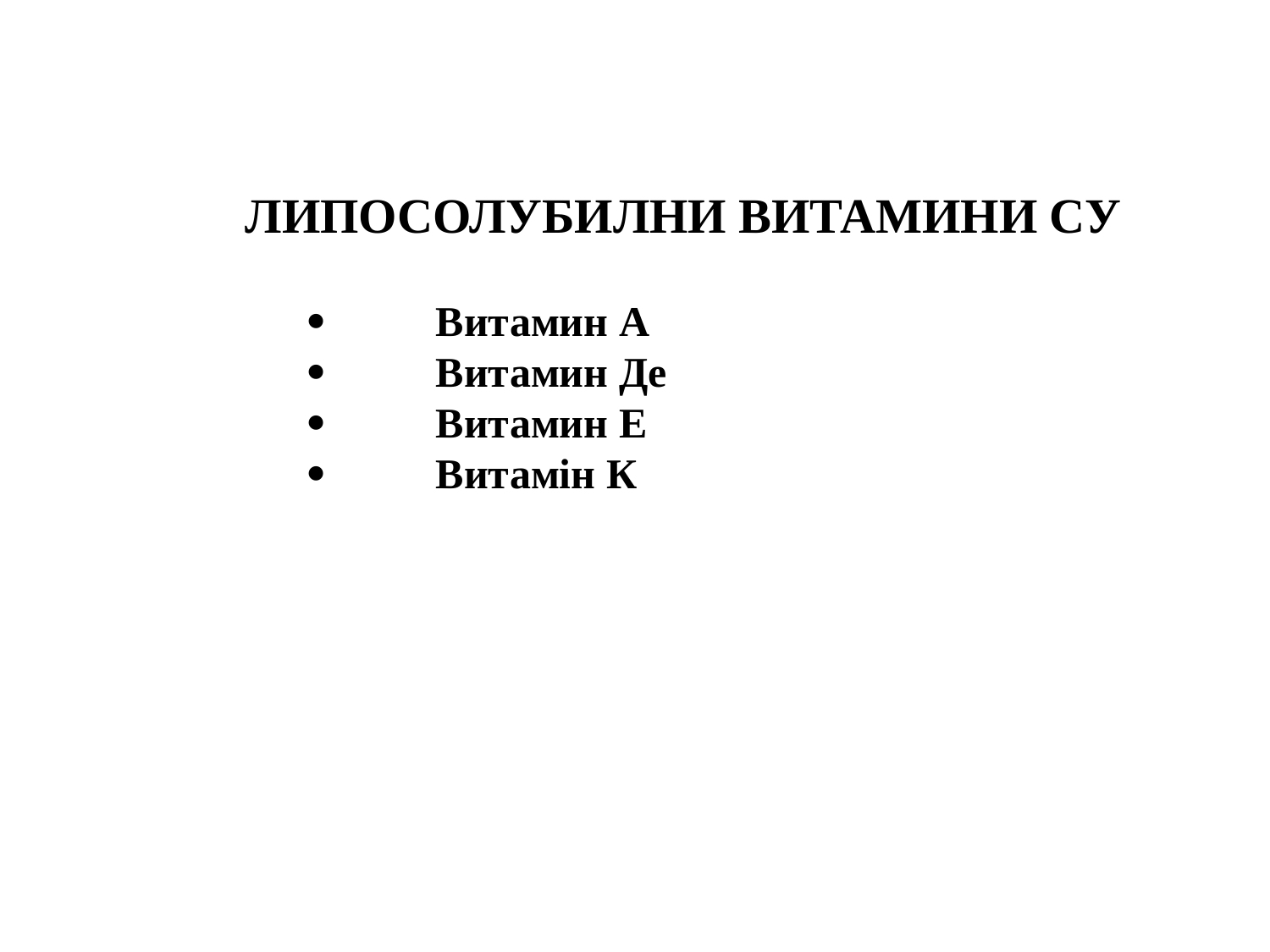

ЛИПОСОЛУБИЛНИ ВИТАМИНИ СУ

•	Витамин А
•	Витамин Де
•	Витамин Е
•	Витамiн К